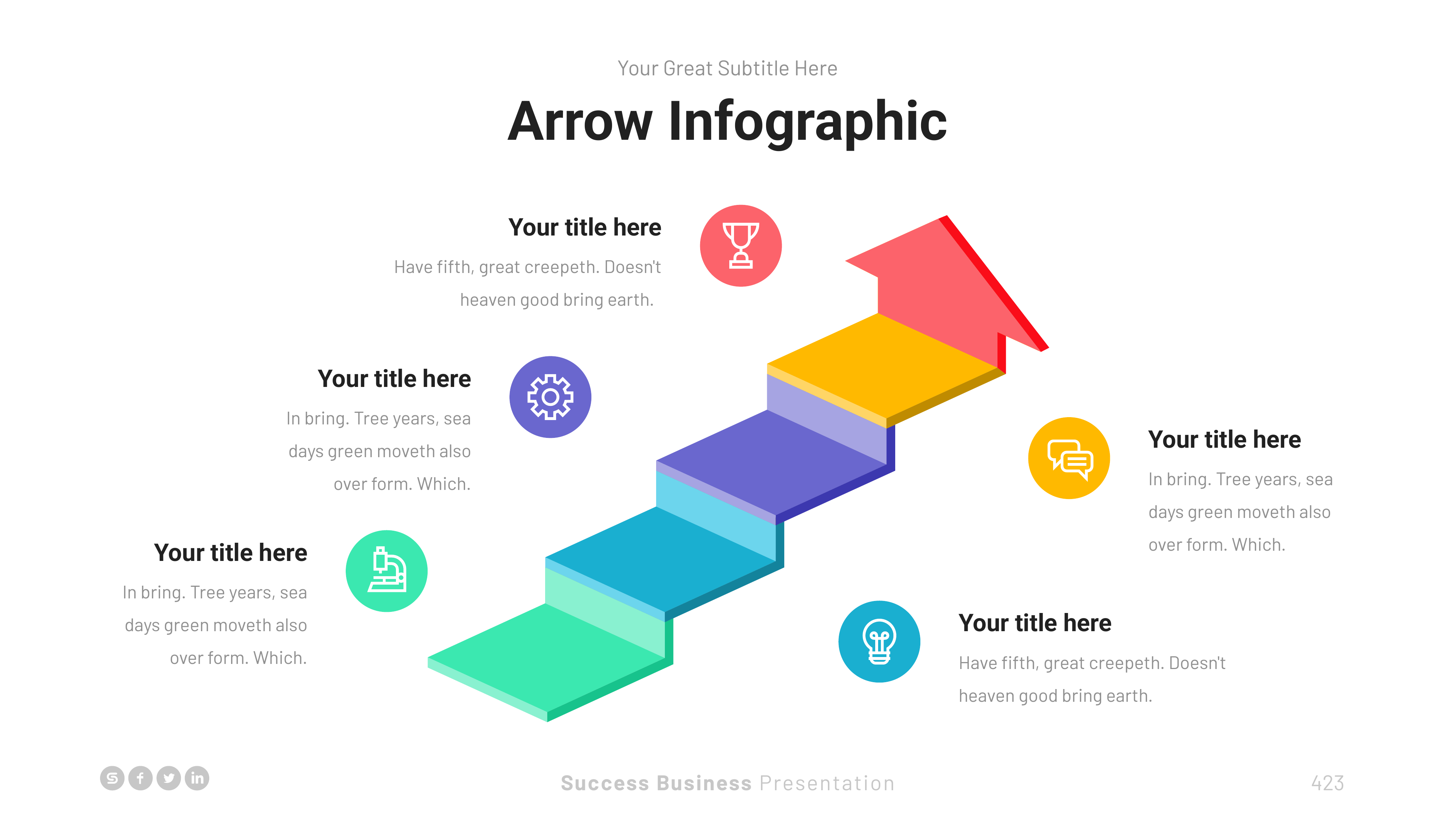

Your Great Subtitle Here
Arrow Infographic
Your title here
Have fifth, great creepeth. Doesn't heaven good bring earth.

Your title here
In bring. Tree years, sea days green moveth also over form. Which.

Your title here
In bring. Tree years, sea days green moveth also over form. Which.

Your title here
In bring. Tree years, sea days green moveth also over form. Which.

Your title here
Have fifth, great creepeth. Doesn't heaven good bring earth.